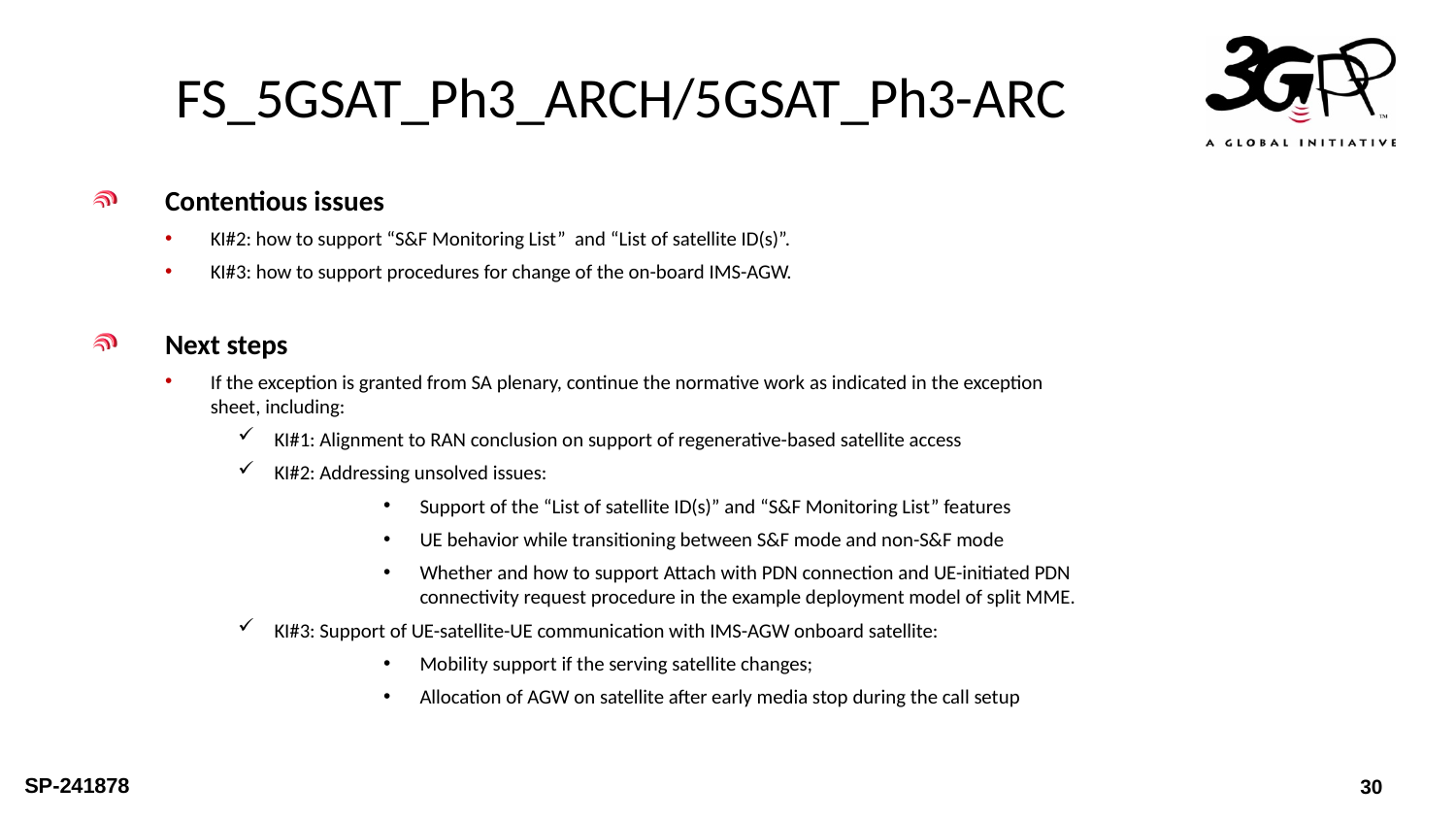

# FS_5GSAT_Ph3_ARCH/5GSAT_Ph3-ARC
Contentious issues
KI#2: how to support “S&F Monitoring List”  and “List of satellite ID(s)”.
KI#3: how to support procedures for change of the on-board IMS-AGW.

Next steps
If the exception is granted from SA plenary, continue the normative work as indicated in the exception sheet, including:
KI#1: Alignment to RAN conclusion on support of regenerative-based satellite access
KI#2: Addressing unsolved issues:
Support of the “List of satellite ID(s)” and “S&F Monitoring List” features
UE behavior while transitioning between S&F mode and non-S&F mode
Whether and how to support Attach with PDN connection and UE-initiated PDN connectivity request procedure in the example deployment model of split MME.
KI#3: Support of UE-satellite-UE communication with IMS-AGW onboard satellite:
Mobility support if the serving satellite changes;
Allocation of AGW on satellite after early media stop during the call setup